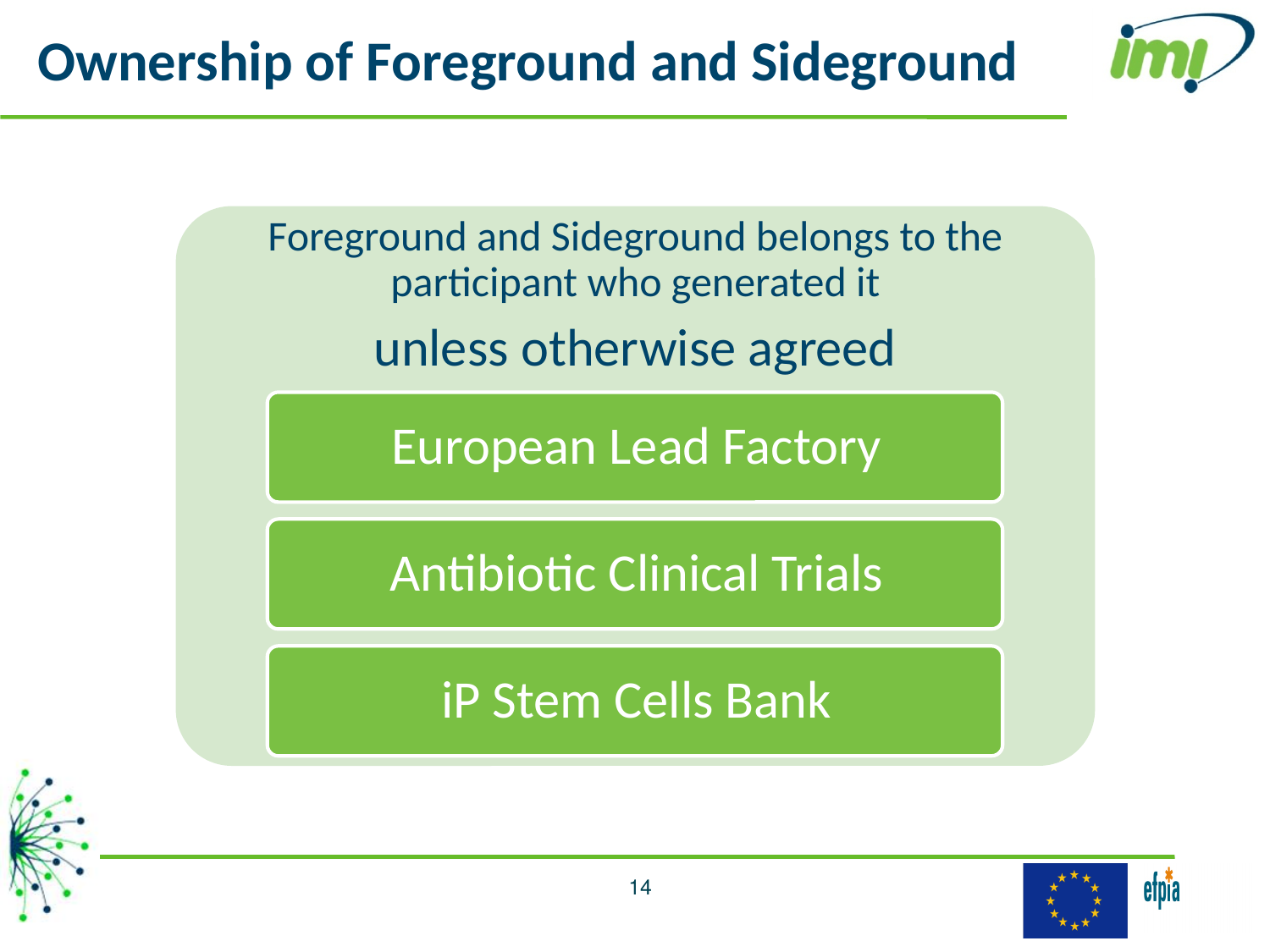

# Ownership of Foreground and Sideground

Foreground and Sideground belongs to the participant who generated it
unless otherwise agreed
European Lead Factory
Antibiotic Clinical Trials
iP Stem Cells Bank
14